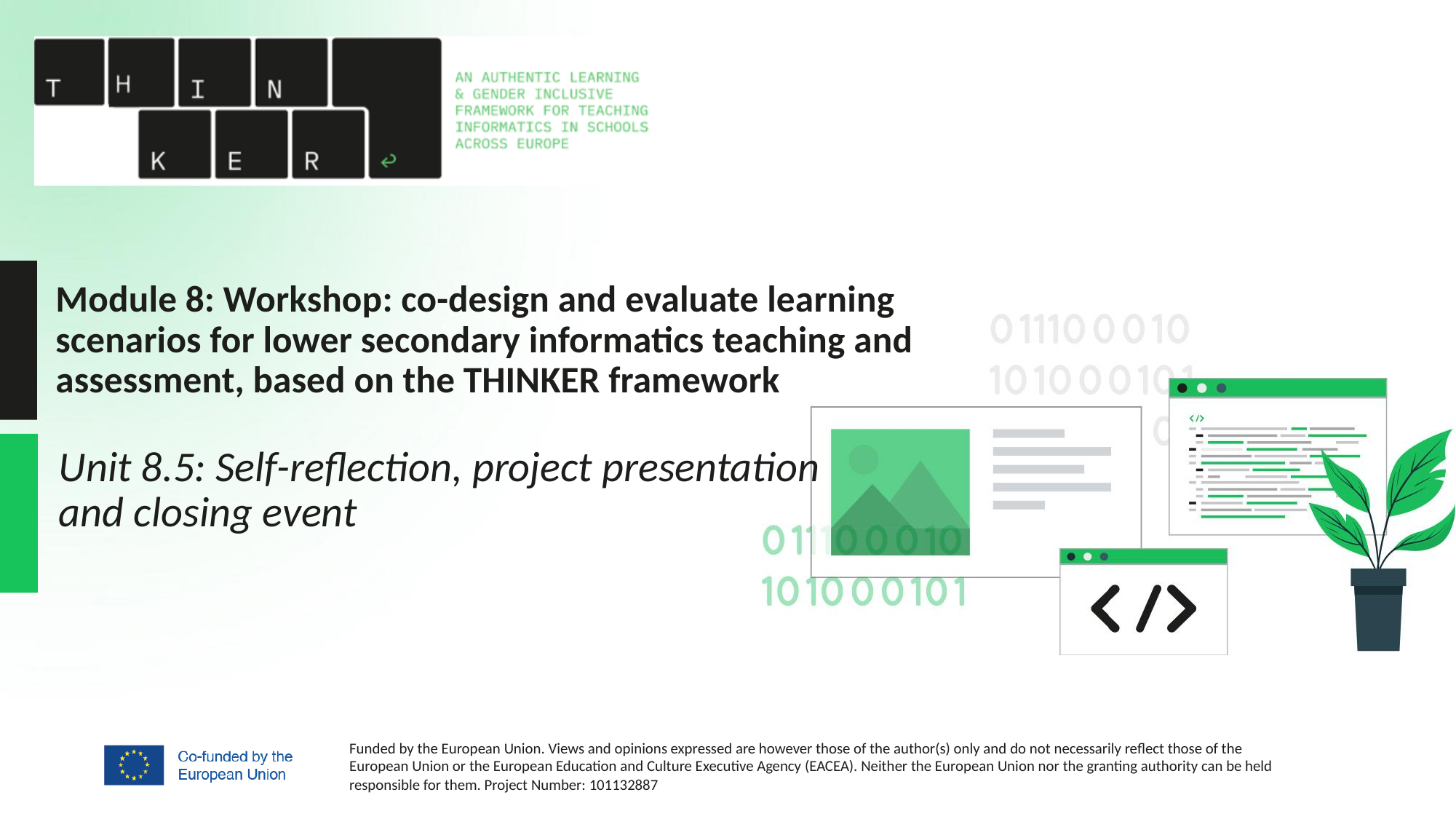

# Module 8: Workshop: co-design and evaluate learning scenarios for lower secondary informatics teaching and assessment, based on the THINKER framework
Unit 8.5: Self-reflection, project presentation and closing event